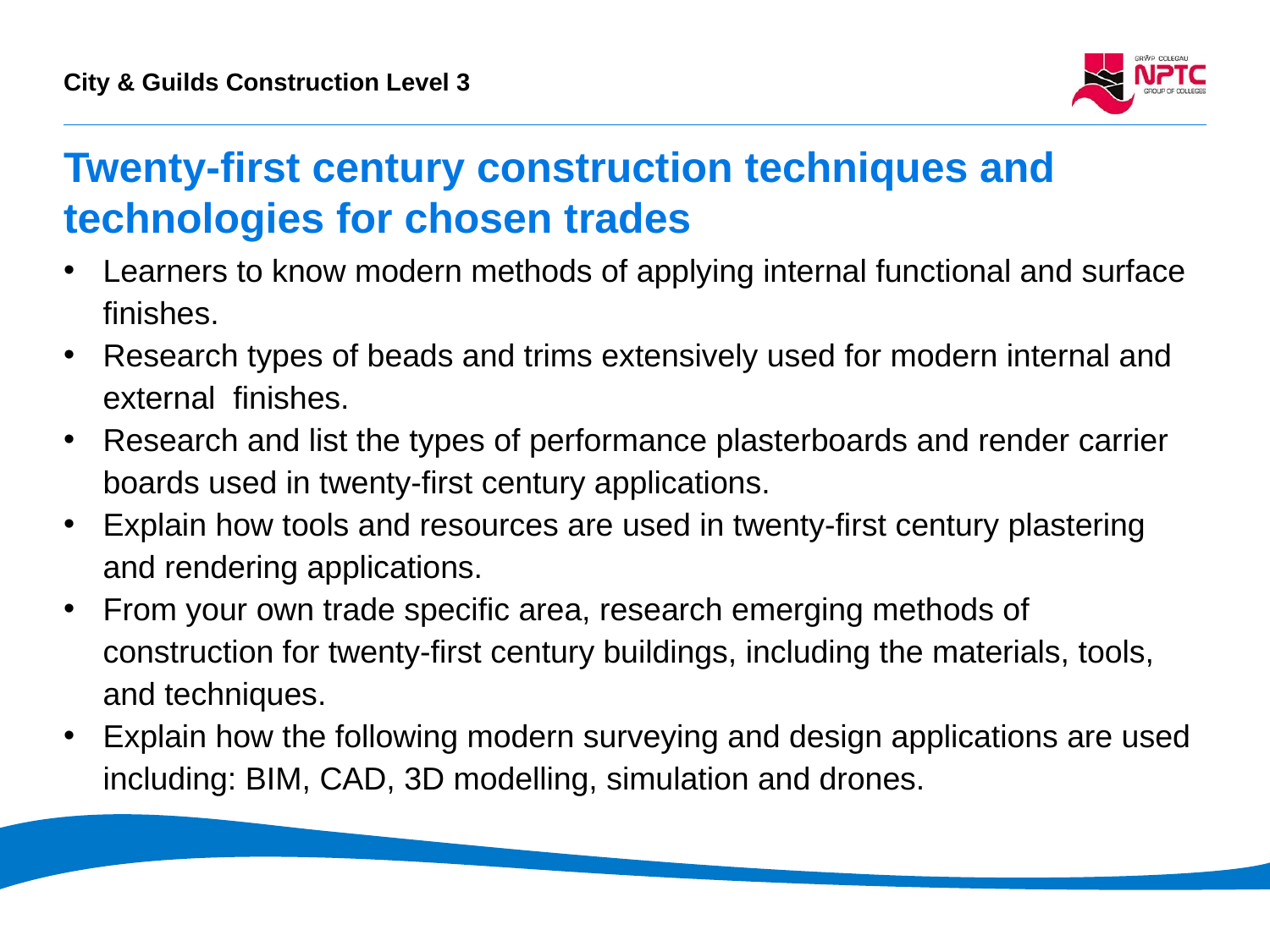

# Twenty-first century construction techniques and technologies for chosen trades
Learners to know modern methods of applying internal functional and surface finishes.
Research types of beads and trims extensively used for modern internal and external  finishes.
Research and list the types of performance plasterboards and render carrier boards used in twenty-first century applications.
Explain how tools and resources are used in twenty-first century plastering and rendering applications.
From your own trade specific area, research emerging methods of construction for twenty-first century buildings, including the materials, tools, and techniques.
Explain how the following modern surveying and design applications are used including: BIM, CAD, 3D modelling, simulation and drones.